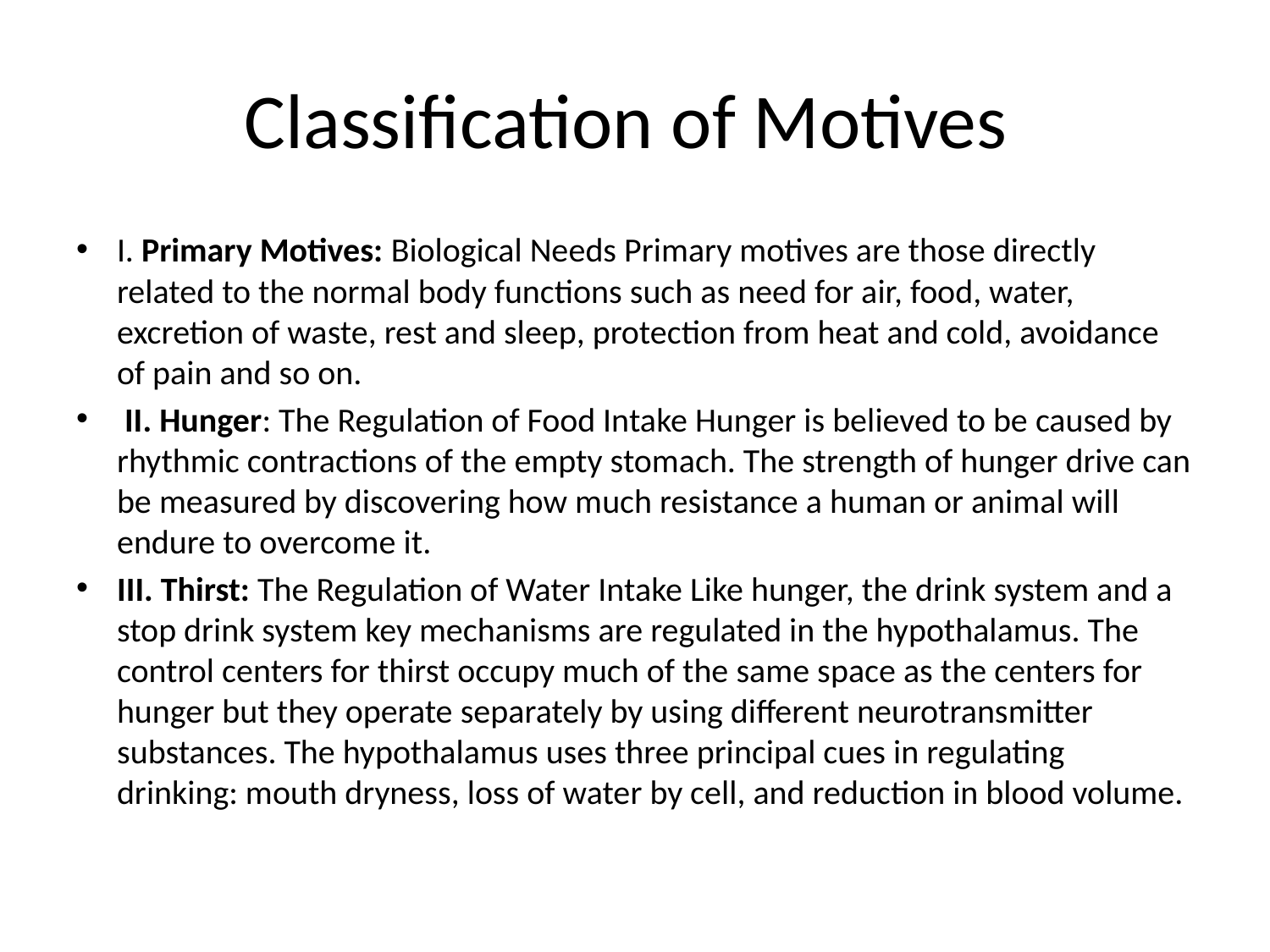

# Classification of Motives
I. Primary Motives: Biological Needs Primary motives are those directly related to the normal body functions such as need for air, food, water, excretion of waste, rest and sleep, protection from heat and cold, avoidance of pain and so on.
 II. Hunger: The Regulation of Food Intake Hunger is believed to be caused by rhythmic contractions of the empty stomach. The strength of hunger drive can be measured by discovering how much resistance a human or animal will endure to overcome it.
III. Thirst: The Regulation of Water Intake Like hunger, the drink system and a stop drink system key mechanisms are regulated in the hypothalamus. The control centers for thirst occupy much of the same space as the centers for hunger but they operate separately by using different neurotransmitter substances. The hypothalamus uses three principal cues in regulating drinking: mouth dryness, loss of water by cell, and reduction in blood volume.